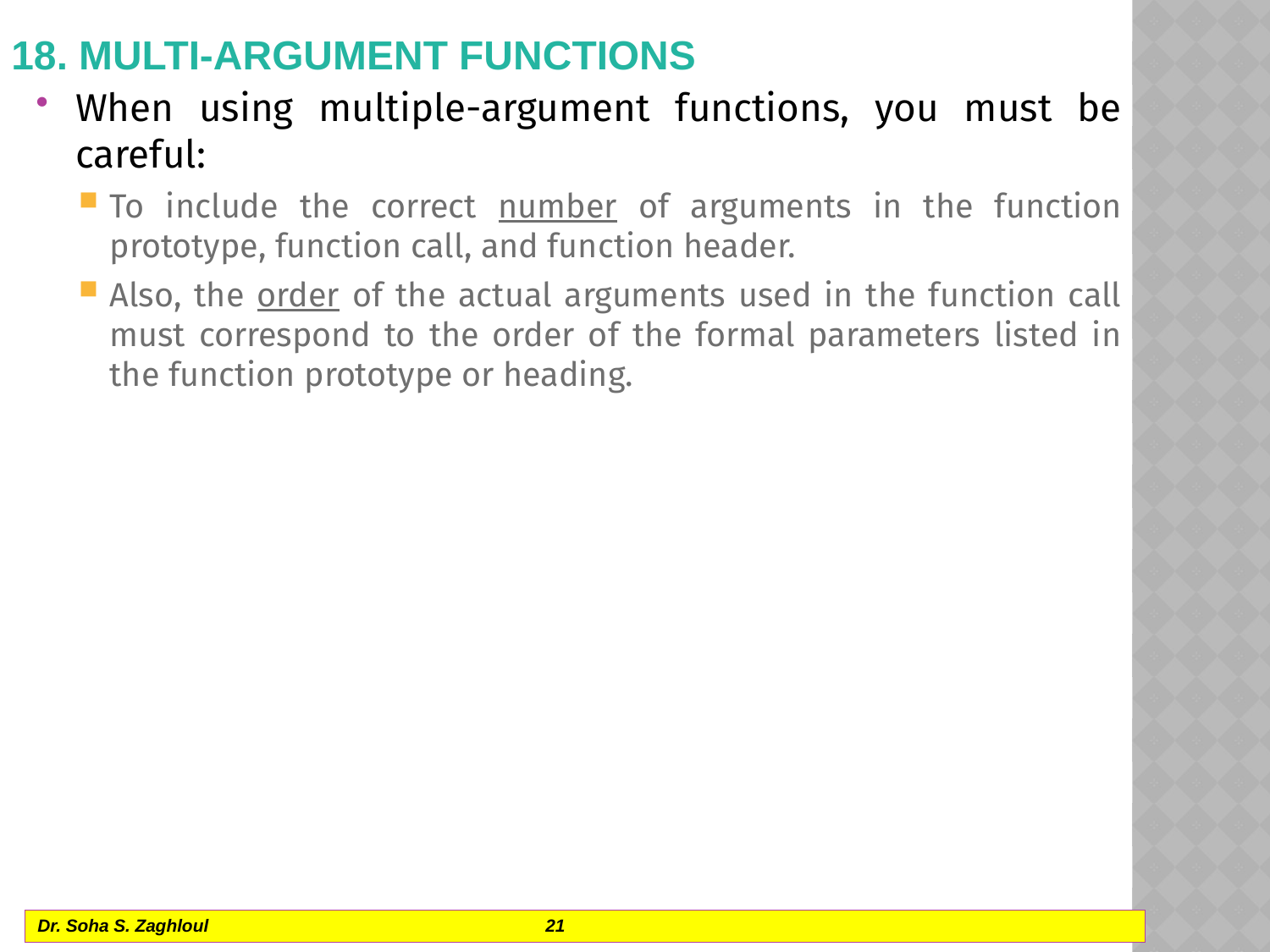

# 18. multi-argument FUNCTIONs
When using multiple-argument functions, you must be careful:
To include the correct number of arguments in the function prototype, function call, and function header.
Also, the order of the actual arguments used in the function call must correspond to the order of the formal parameters listed in the function prototype or heading.

Dr. Soha S. Zaghloul			21